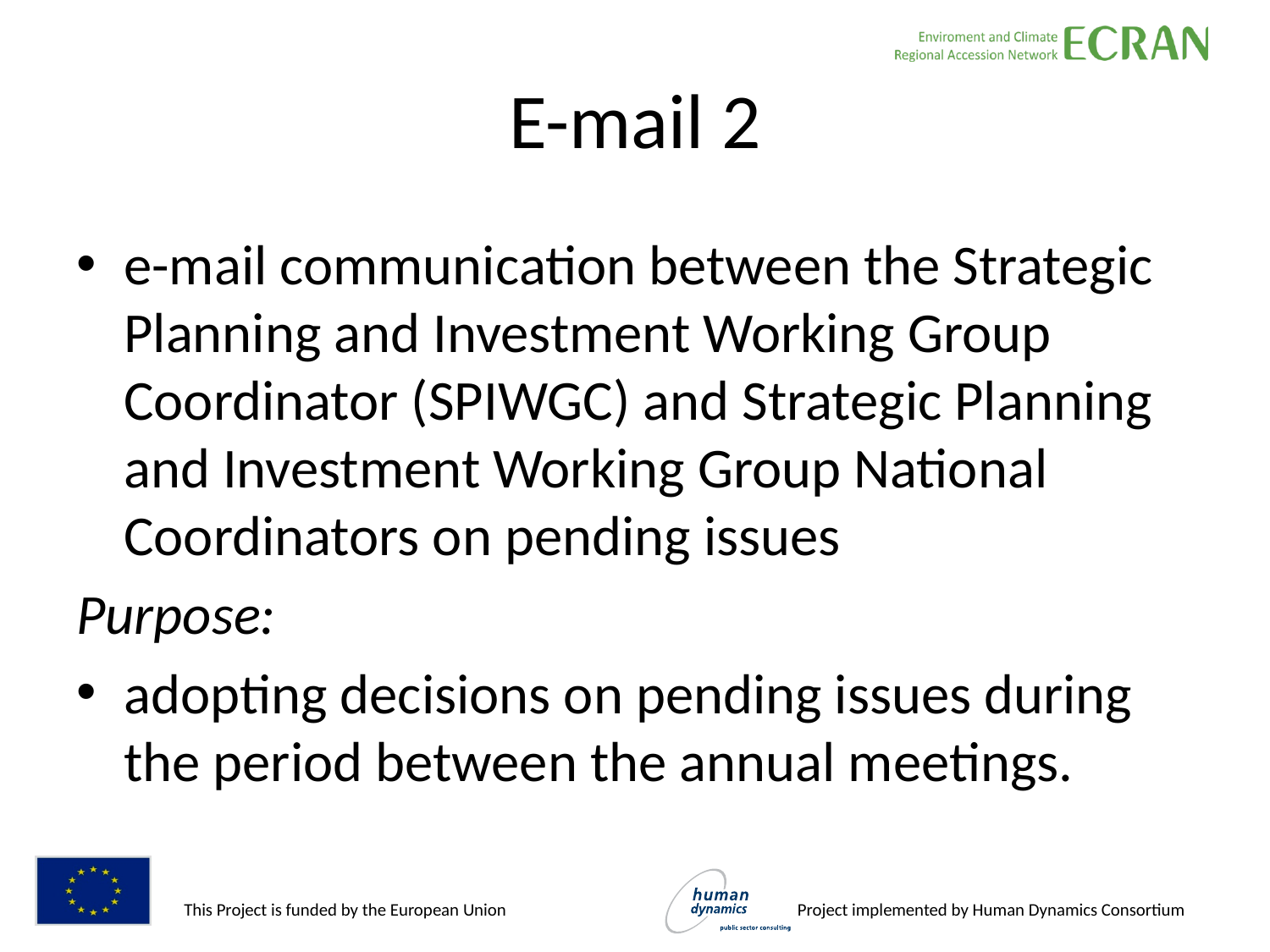

# E-mail 2
e-mail communication between the Strategic Planning and Investment Working Group Coordinator (SPIWGC) and Strategic Planning and Investment Working Group National Coordinators on pending issues
Purpose:
adopting decisions on pending issues during the period between the annual meetings.